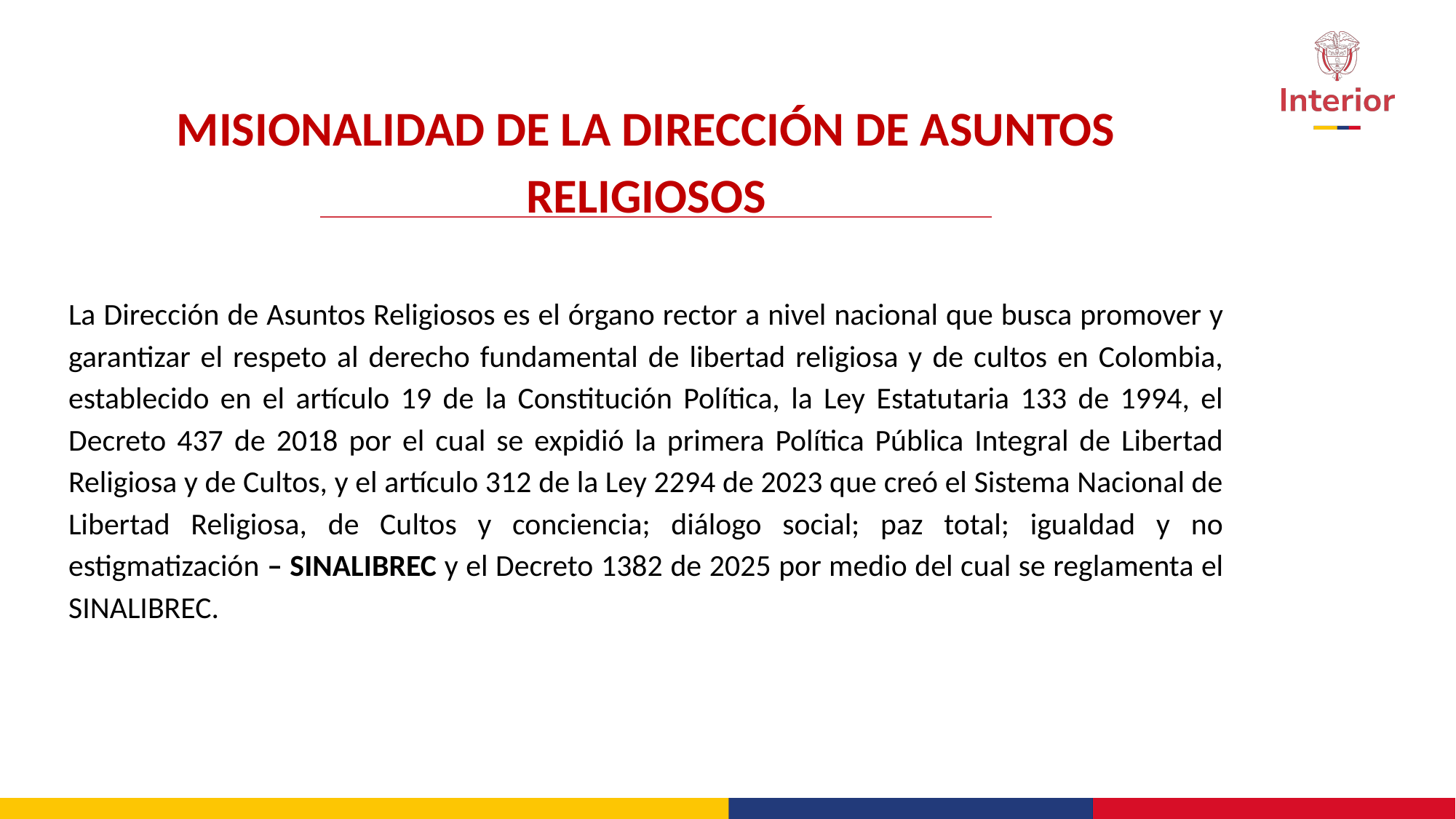

MISIONALIDAD DE LA DIRECCIÓN DE ASUNTOS RELIGIOSOS

La Dirección de Asuntos Religiosos es el órgano rector a nivel nacional que busca promover y garantizar el respeto al derecho fundamental de libertad religiosa y de cultos en Colombia, establecido en el artículo 19 de la Constitución Política, la Ley Estatutaria 133 de 1994, el Decreto 437 de 2018 por el cual se expidió la primera Política Pública Integral de Libertad Religiosa y de Cultos, y el artículo 312 de la Ley 2294 de 2023 que creó el Sistema Nacional de Libertad Religiosa, de Cultos y conciencia; diálogo social; paz total; igualdad y no estigmatización – SINALIBREC y el Decreto 1382 de 2025 por medio del cual se reglamenta el SINALIBREC.